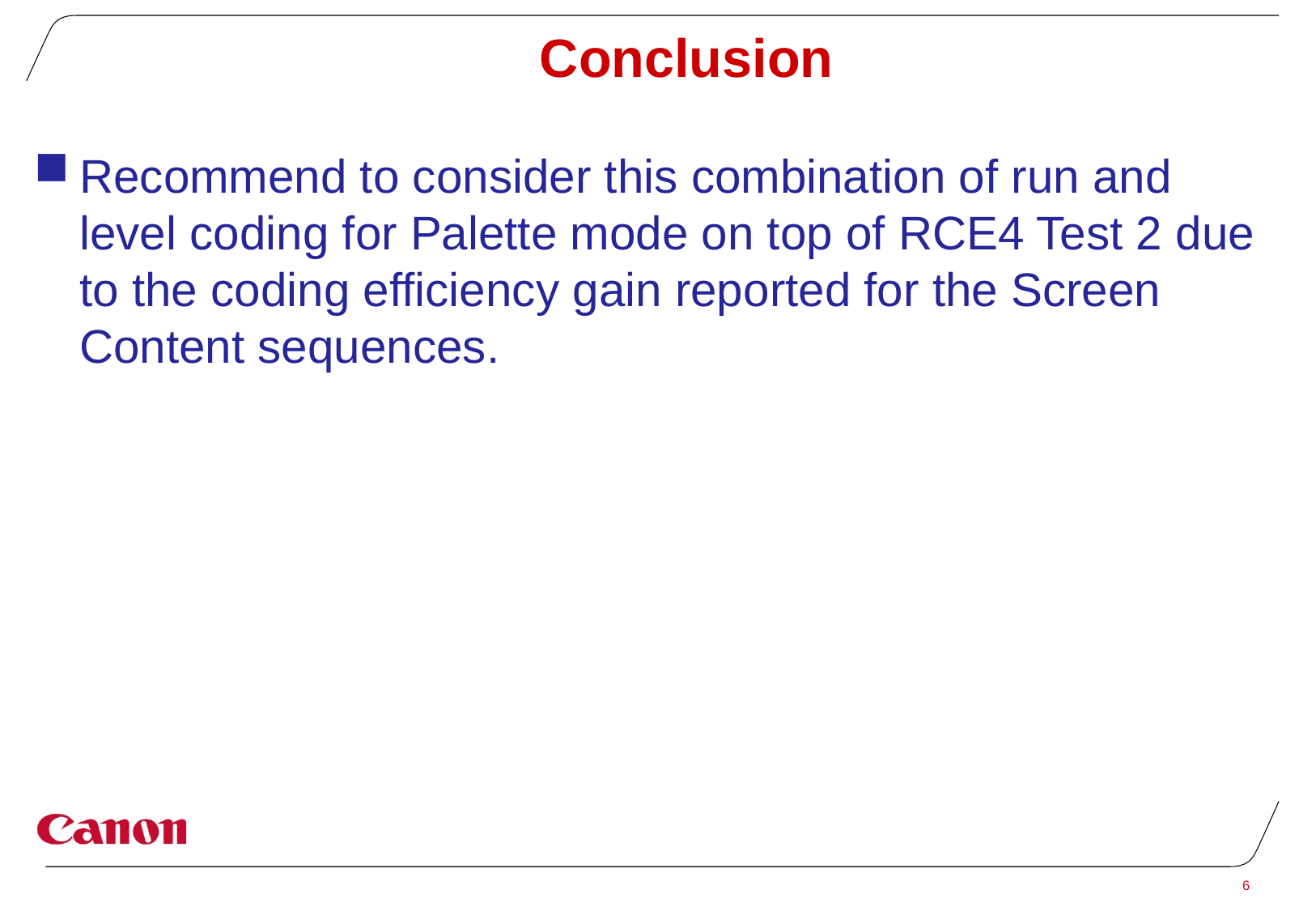

# Conclusion
Recommend to consider this combination of run and level coding for Palette mode on top of RCE4 Test 2 due to the coding efficiency gain reported for the Screen Content sequences.

6